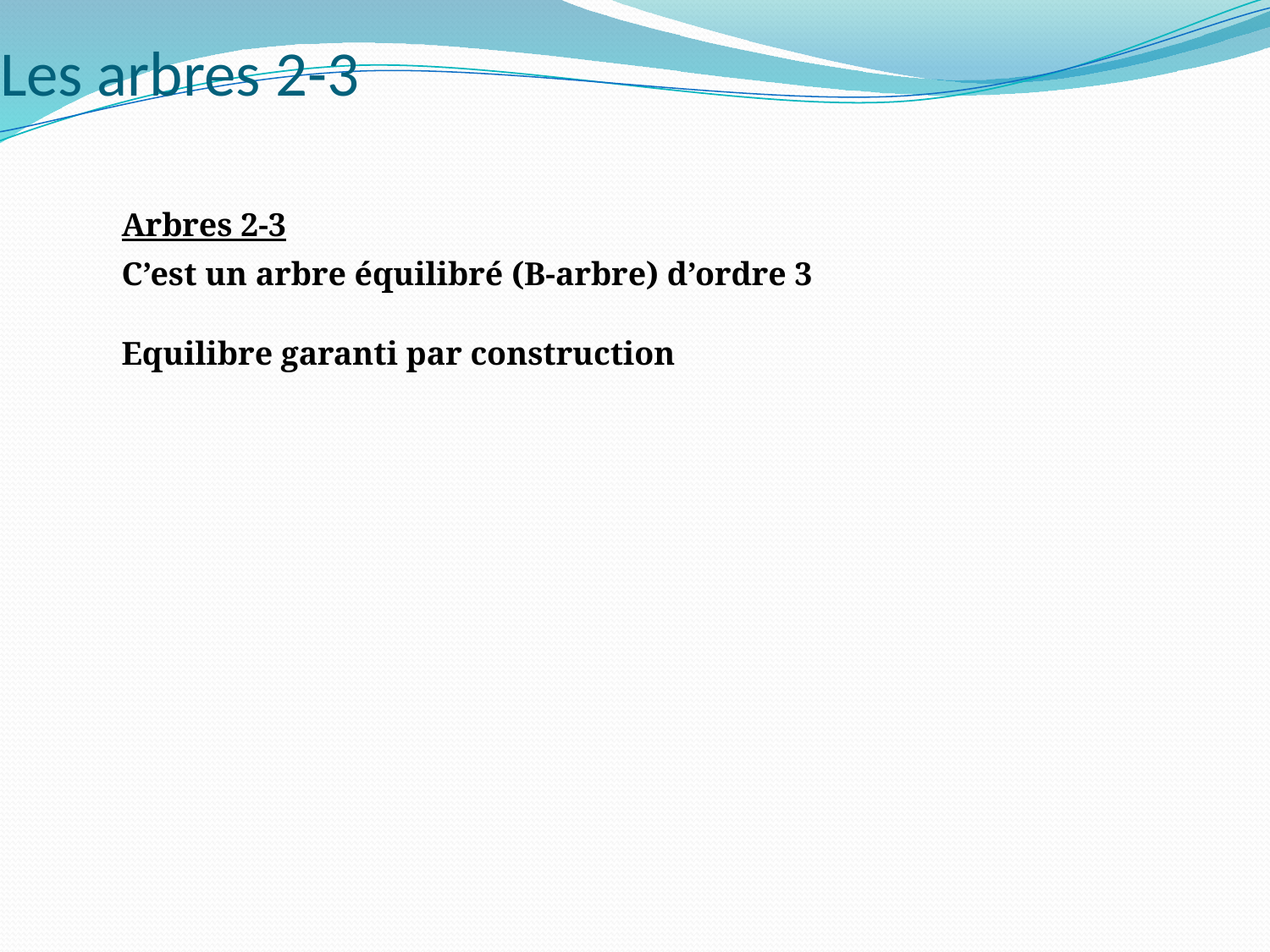

# Les arbres 2-3

Arbres 2-3
C’est un arbre équilibré (B-arbre) d’ordre 3
Equilibre garanti par construction